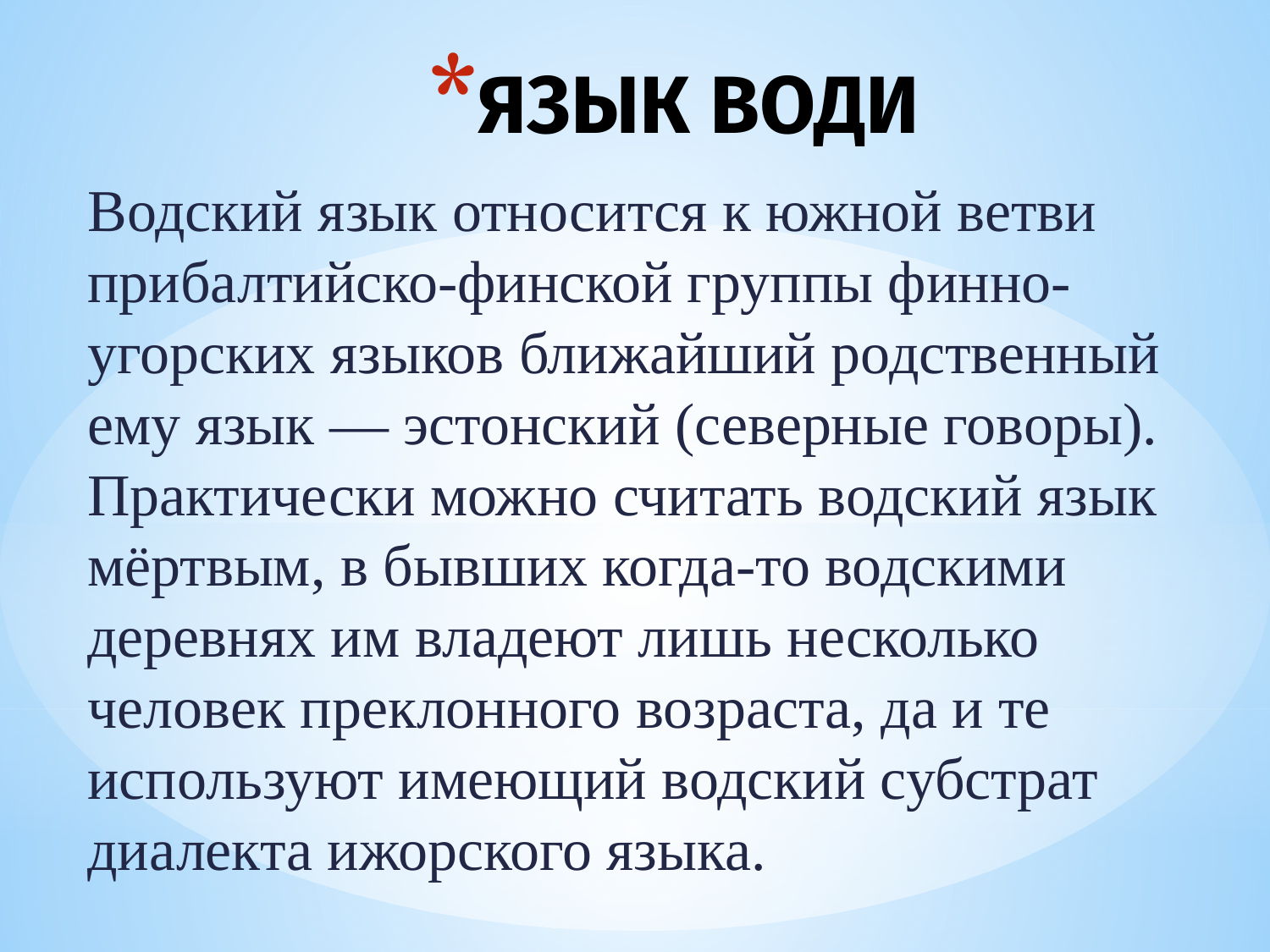

# ЯЗЫК ВОДИ
Водский язык относится к южной ветви прибалтийско-финской группы финно-угорских языков ближайший родственный ему язык — эстонский (северные говоры). Практически можно считать водский язык мёртвым, в бывших когда-то водскими деревнях им владеют лишь несколько человек преклонного возраста, да и те используют имеющий водский субстрат диалекта ижорского языка.